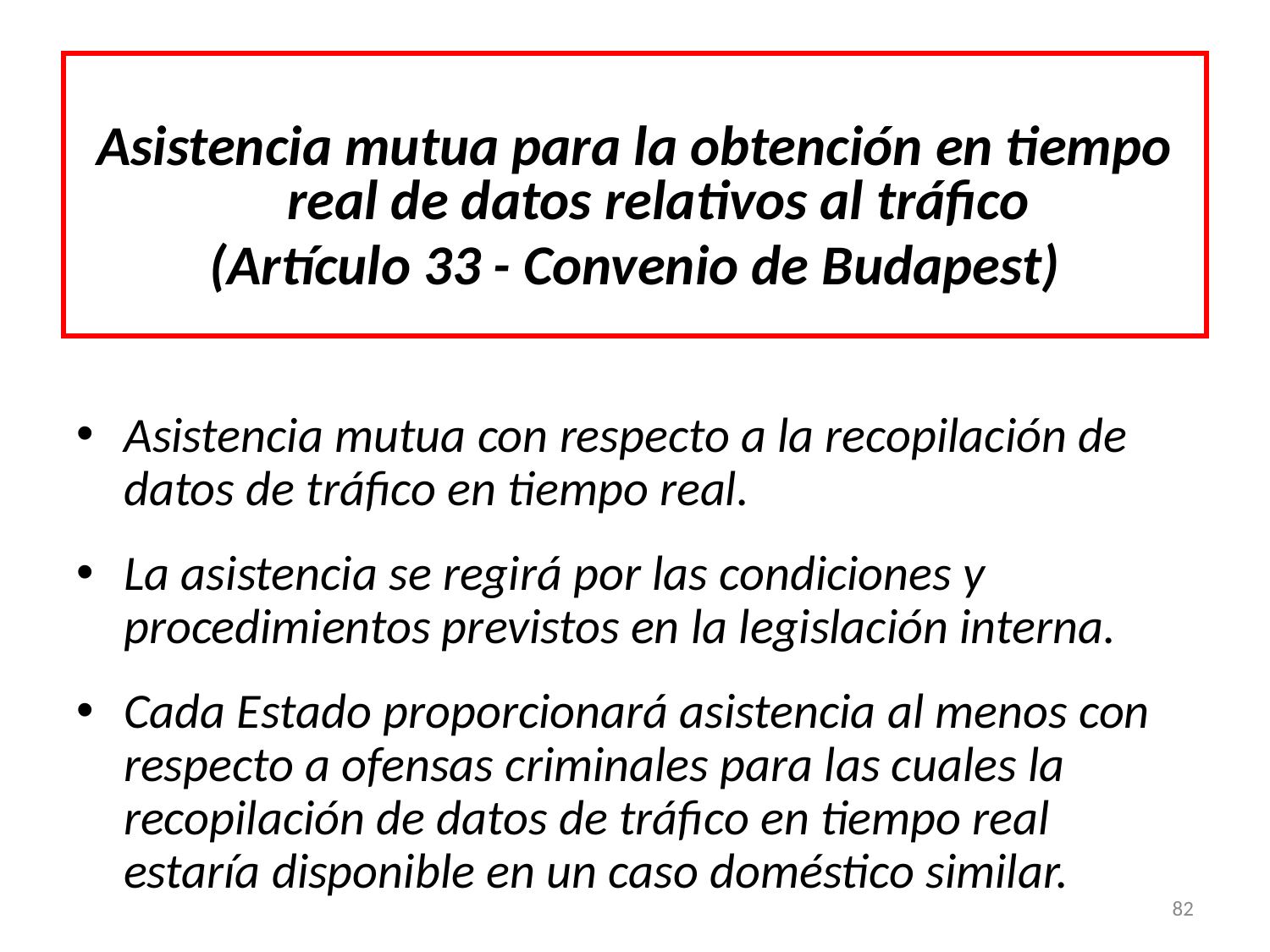

Asistencia mutua para la obtención en tiempo real de datos relativos al tráfico
(Artículo 33 - Convenio de Budapest)

Asistencia mutua con respecto a la recopilación de datos de tráfico en tiempo real.
La asistencia se regirá por las condiciones y procedimientos previstos en la legislación interna.
Cada Estado proporcionará asistencia al menos con respecto a ofensas criminales para las cuales la recopilación de datos de tráfico en tiempo real estaría disponible en un caso doméstico similar.
82